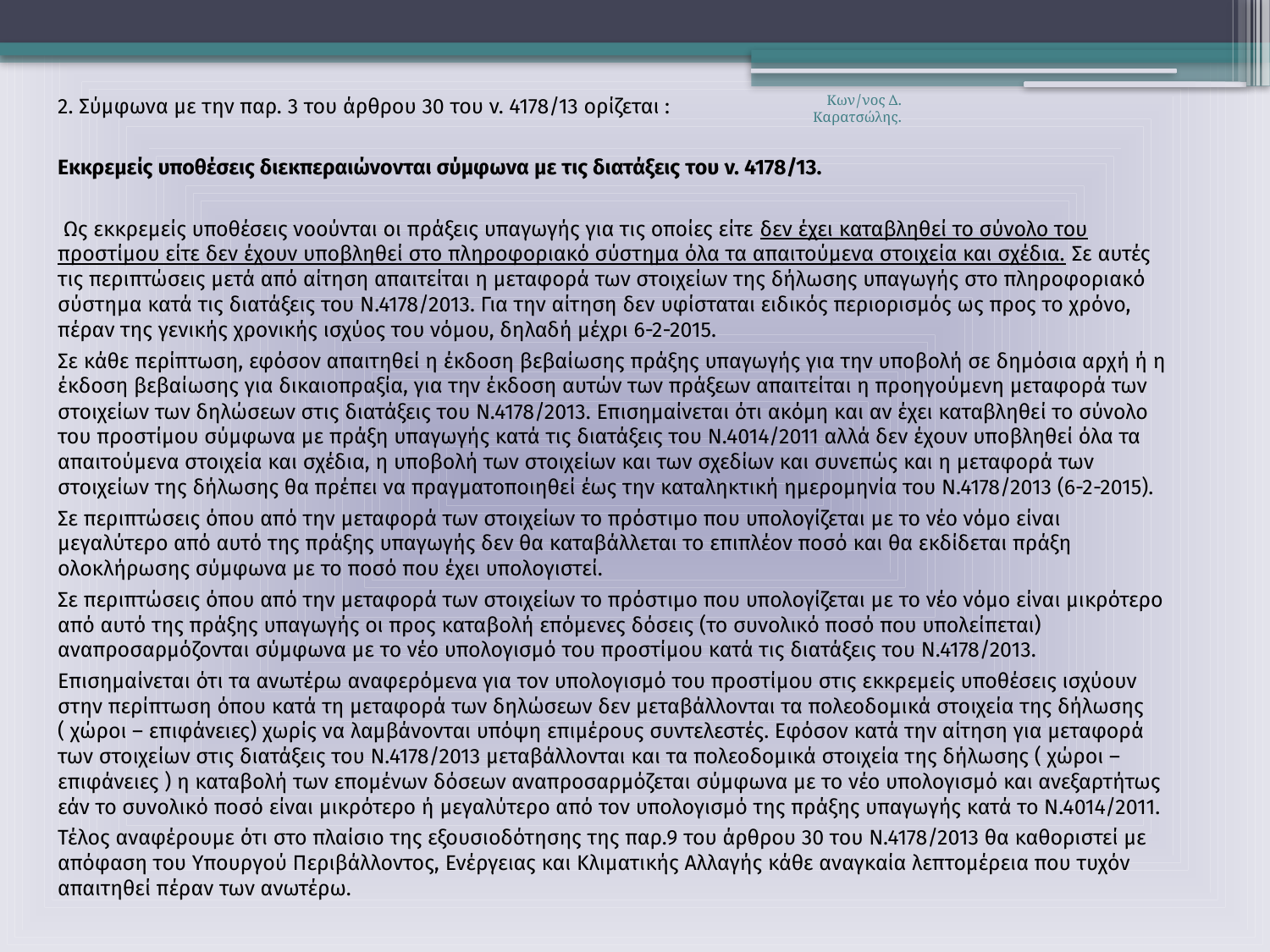

Κων/νος Δ. Καρατσώλης.
2. Σύμφωνα με την παρ. 3 του άρθρου 30 του ν. 4178/13 ορίζεται :

Εκκρεμείς υποθέσεις διεκπεραιώνονται σύμφωνα με τις διατάξεις του ν. 4178/13.

 Ως εκκρεμείς υποθέσεις νοούνται οι πράξεις υπαγωγής για τις οποίες είτε δεν έχει καταβληθεί το σύνολο του προστίμου είτε δεν έχουν υποβληθεί στο πληροφοριακό σύστημα όλα τα απαιτούμενα στοιχεία και σχέδια. Σε αυτές τις περιπτώσεις μετά από αίτηση απαιτείται η μεταφορά των στοιχείων της δήλωσης υπαγωγής στο πληροφοριακό σύστημα κατά τις διατάξεις του Ν.4178/2013. Για την αίτηση δεν υφίσταται ειδικός περιορισμός ως προς το χρόνο, πέραν της γενικής χρονικής ισχύος του νόμου, δηλαδή μέχρι 6-2-2015.
Σε κάθε περίπτωση, εφόσον απαιτηθεί η έκδοση βεβαίωσης πράξης υπαγωγής για την υποβολή σε δημόσια αρχή ή η έκδοση βεβαίωσης για δικαιοπραξία, για την έκδοση αυτών των πράξεων απαιτείται η προηγούμενη μεταφορά των στοιχείων των δηλώσεων στις διατάξεις του Ν.4178/2013. Επισημαίνεται ότι ακόμη και αν έχει καταβληθεί το σύνολο του προστίμου σύμφωνα με πράξη υπαγωγής κατά τις διατάξεις του Ν.4014/2011 αλλά δεν έχουν υποβληθεί όλα τα απαιτούμενα στοιχεία και σχέδια, η υποβολή των στοιχείων και των σχεδίων και συνεπώς και η μεταφορά των στοιχείων της δήλωσης θα πρέπει να πραγματοποιηθεί έως την καταληκτική ημερομηνία του Ν.4178/2013 (6-2-2015).
Σε περιπτώσεις όπου από την μεταφορά των στοιχείων το πρόστιμο που υπολογίζεται με το νέο νόμο είναι μεγαλύτερο από αυτό της πράξης υπαγωγής δεν θα καταβάλλεται το επιπλέον ποσό και θα εκδίδεται πράξη ολοκλήρωσης σύμφωνα με το ποσό που έχει υπολογιστεί.
Σε περιπτώσεις όπου από την μεταφορά των στοιχείων το πρόστιμο που υπολογίζεται με το νέο νόμο είναι μικρότερο από αυτό της πράξης υπαγωγής οι προς καταβολή επόμενες δόσεις (το συνολικό ποσό που υπολείπεται) αναπροσαρμόζονται σύμφωνα με το νέο υπολογισμό του προστίμου κατά τις διατάξεις του Ν.4178/2013.
Επισημαίνεται ότι τα ανωτέρω αναφερόμενα για τον υπολογισμό του προστίμου στις εκκρεμείς υποθέσεις ισχύουν στην περίπτωση όπου κατά τη μεταφορά των δηλώσεων δεν μεταβάλλονται τα πολεοδομικά στοιχεία της δήλωσης ( χώροι – επιφάνειες) χωρίς να λαμβάνονται υπόψη επιμέρους συντελεστές. Εφόσον κατά την αίτηση για μεταφορά των στοιχείων στις διατάξεις του Ν.4178/2013 μεταβάλλονται και τα πολεοδομικά στοιχεία της δήλωσης ( χώροι – επιφάνειες ) η καταβολή των επομένων δόσεων αναπροσαρμόζεται σύμφωνα με το νέο υπολογισμό και ανεξαρτήτως εάν το συνολικό ποσό είναι μικρότερο ή μεγαλύτερο από τον υπολογισμό της πράξης υπαγωγής κατά το Ν.4014/2011.
Τέλος αναφέρουμε ότι στο πλαίσιο της εξουσιοδότησης της παρ.9 του άρθρου 30 του Ν.4178/2013 θα καθοριστεί με απόφαση του Υπουργού Περιβάλλοντος, Ενέργειας και Κλιματικής Αλλαγής κάθε αναγκαία λεπτομέρεια που τυχόν απαιτηθεί πέραν των ανωτέρω.